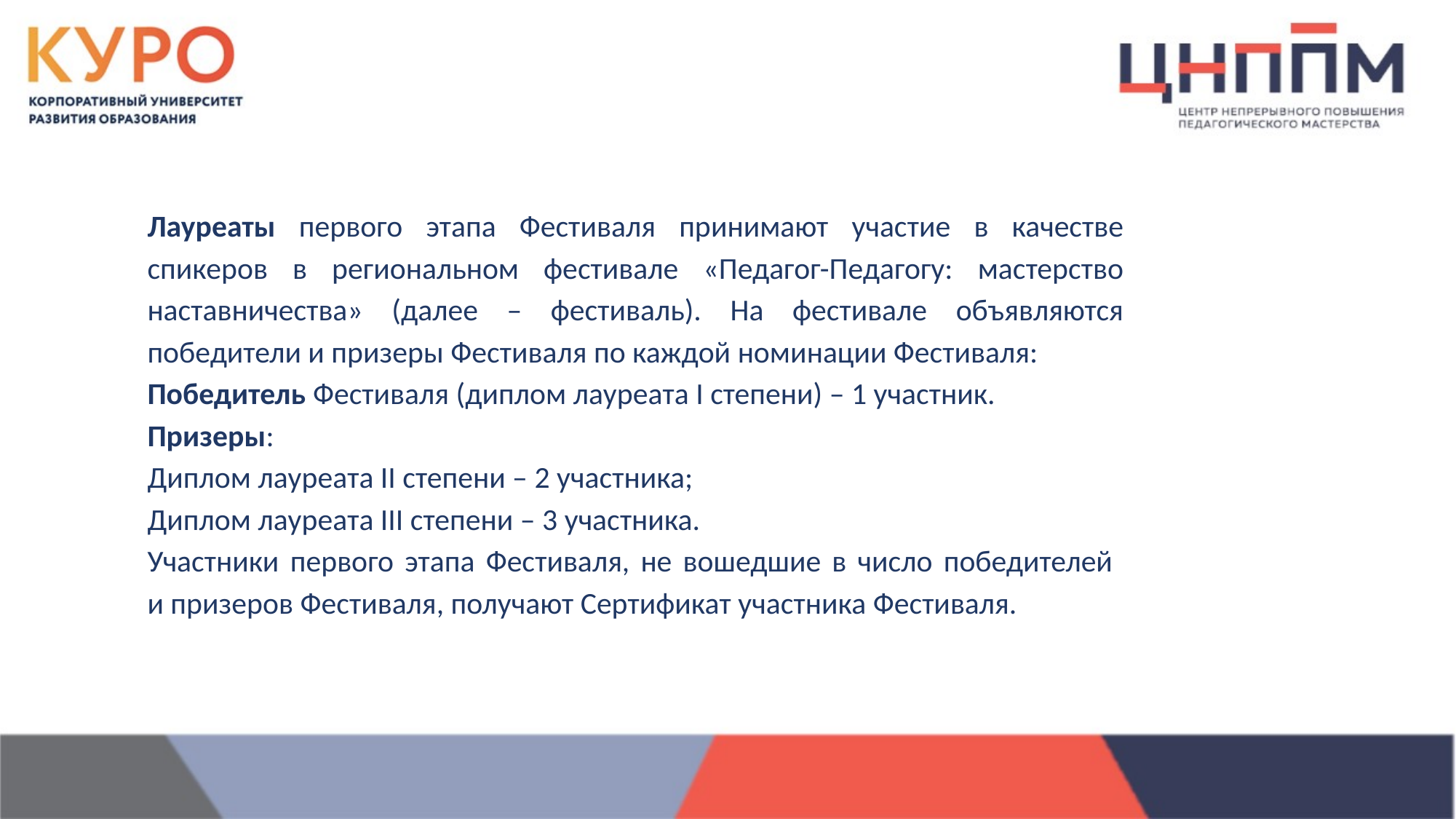

Лауреаты первого этапа Фестиваля принимают участие в качестве спикеров в региональном фестивале «Педагог-Педагогу: мастерство наставничества» (далее – фестиваль). На фестивале объявляются победители и призеры Фестиваля по каждой номинации Фестиваля:
Победитель Фестиваля (диплом лауреата I степени) – 1 участник.
Призеры:
Диплом лауреата II степени – 2 участника;
Диплом лауреата III степени – 3 участника.
Участники первого этапа Фестиваля, не вошедшие в число победителей
и призеров Фестиваля, получают Сертификат участника Фестиваля.